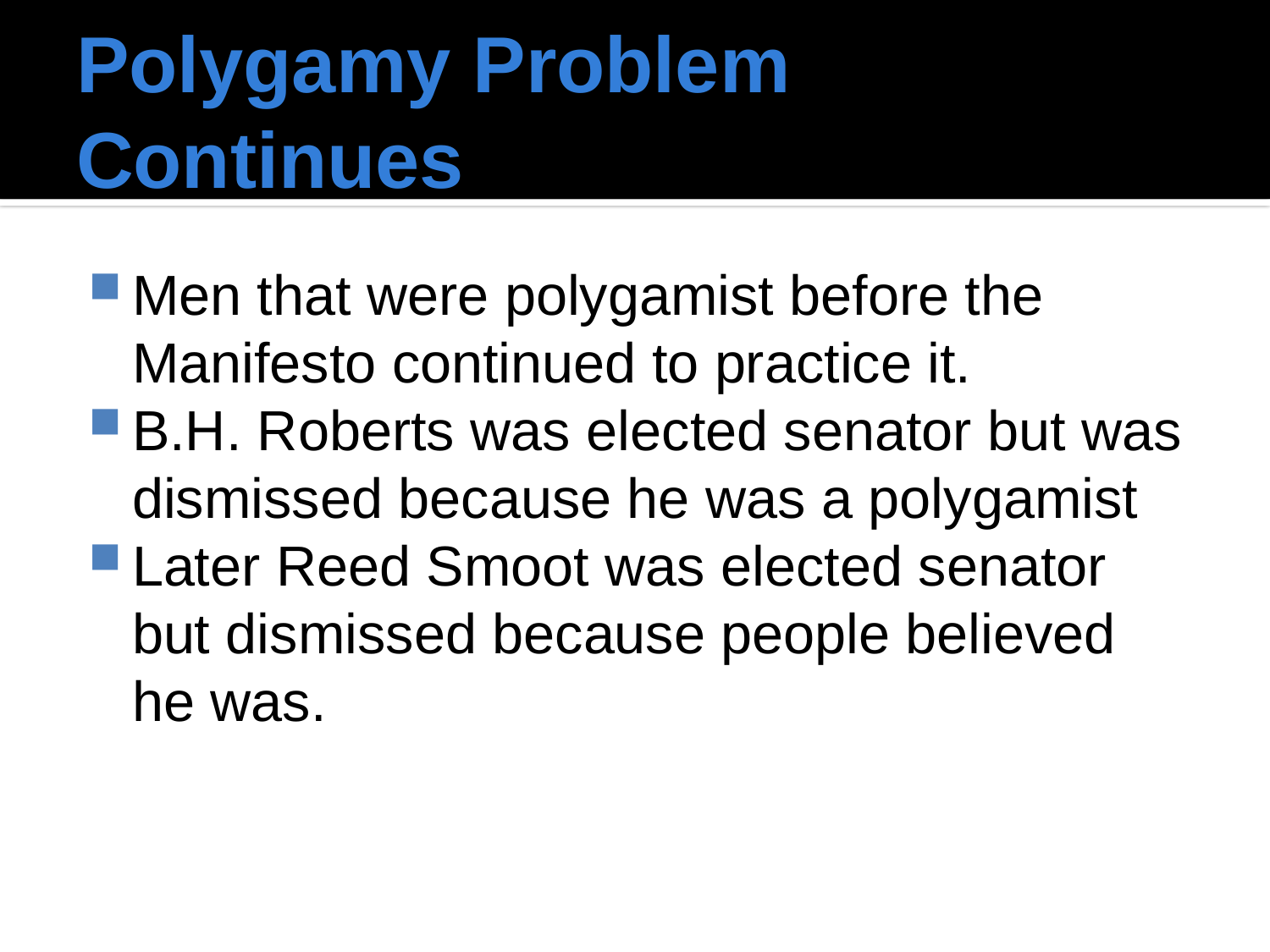

# Polygamy Problem Continues
Men that were polygamist before the Manifesto continued to practice it.
B.H. Roberts was elected senator but was dismissed because he was a polygamist
Later Reed Smoot was elected senator but dismissed because people believed he was.